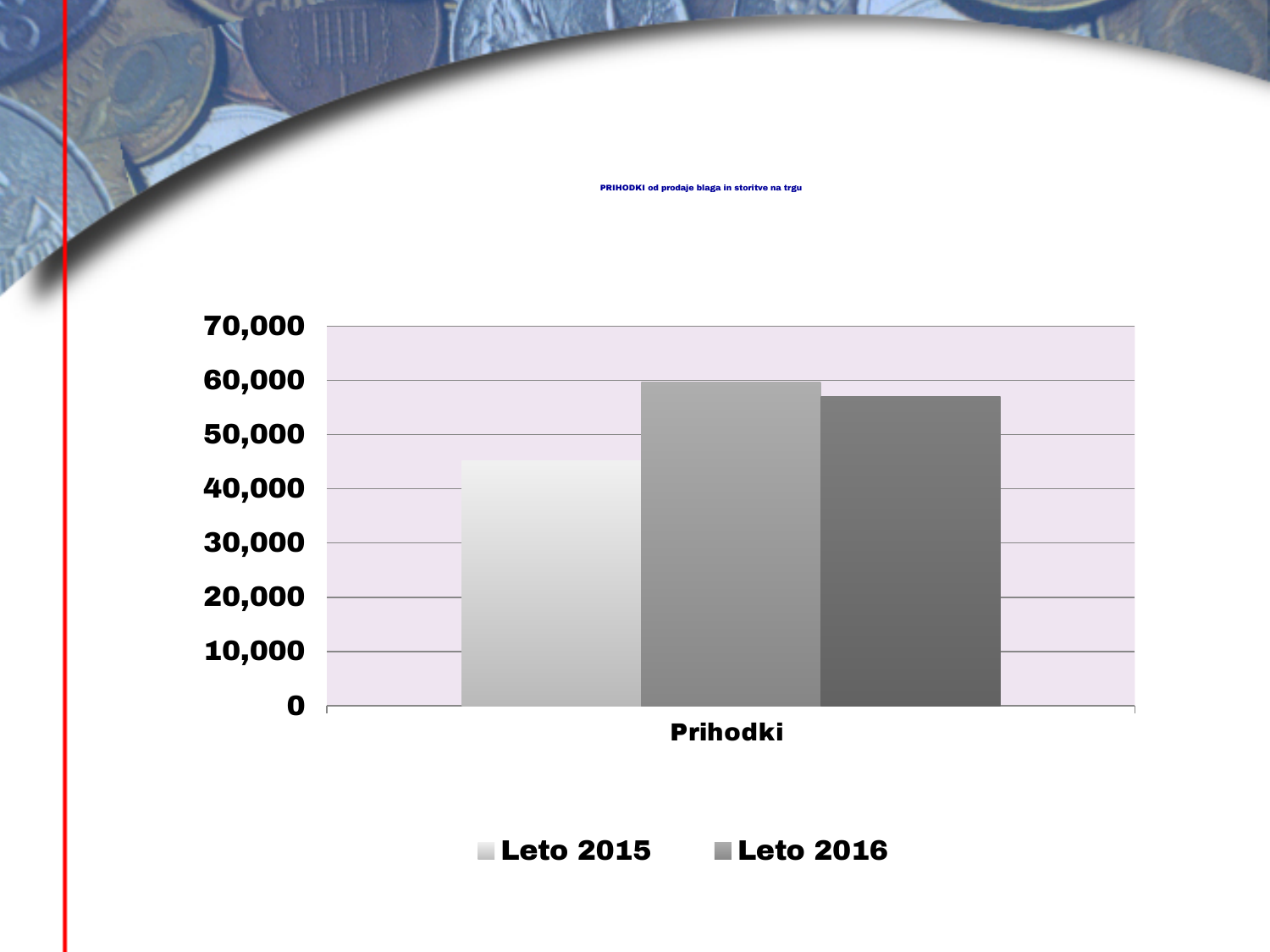

# PRIHODKI od prodaje blaga in storitve na trgu

### Chart

| Category | Leto 2015 | Leto 2016 | plan 2017 |
|---|---|---|---|
| Prihodki  | 45121.0 | 59597.0 | 57000.0 |